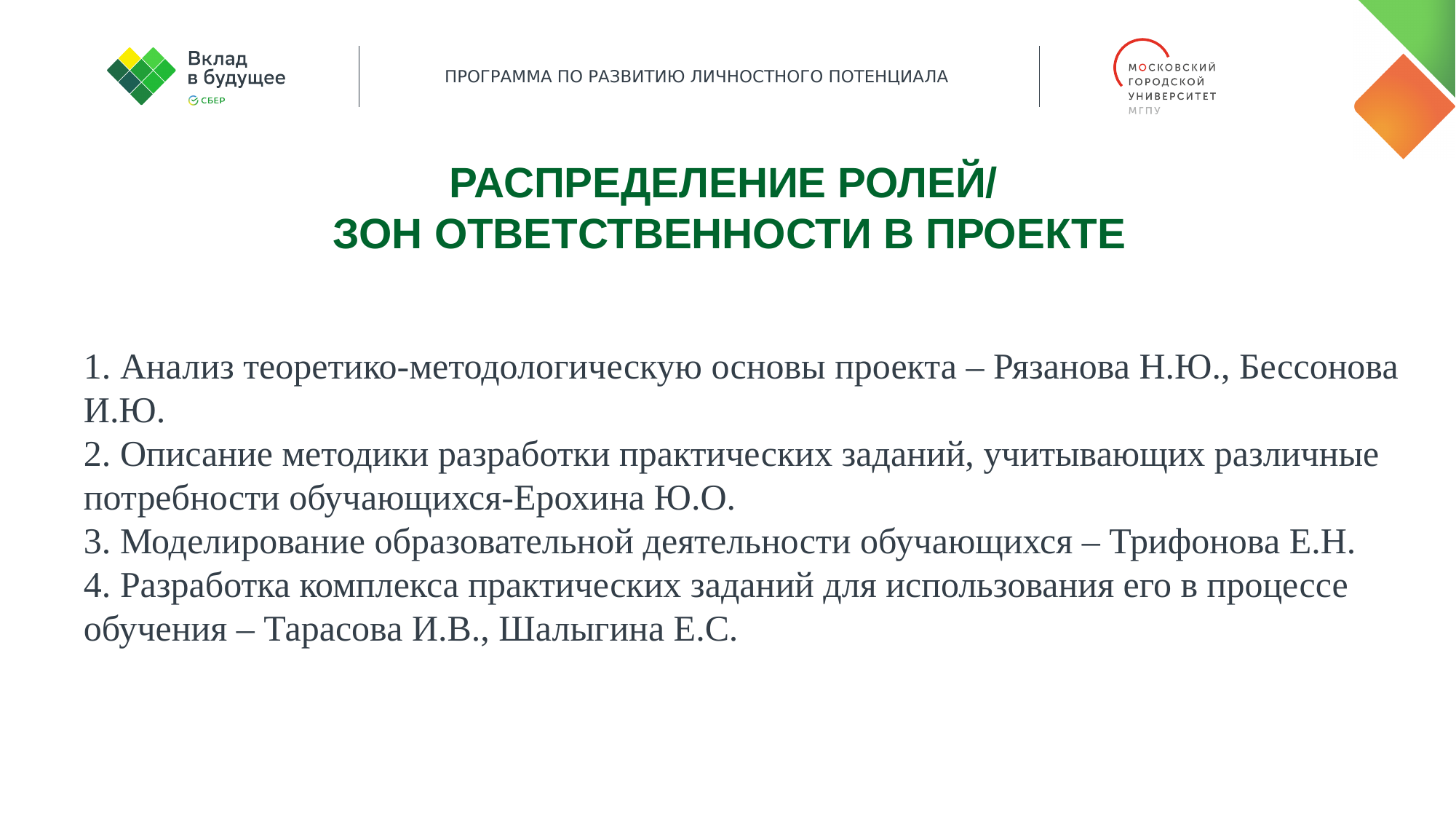

Распределение ролей/
зон ответственности в проекте

1. Анализ теоретико-методологическую основы проекта – Рязанова Н.Ю., Бессонова И.Ю.
2. Описание методики разработки практических заданий, учитывающих различные потребности обучающихся-Ерохина Ю.О.
3. Моделирование образовательной деятельности обучающихся – Трифонова Е.Н.
4. Разработка комплекса практических заданий для использования его в процессе обучения – Тарасова И.В., Шалыгина Е.С.